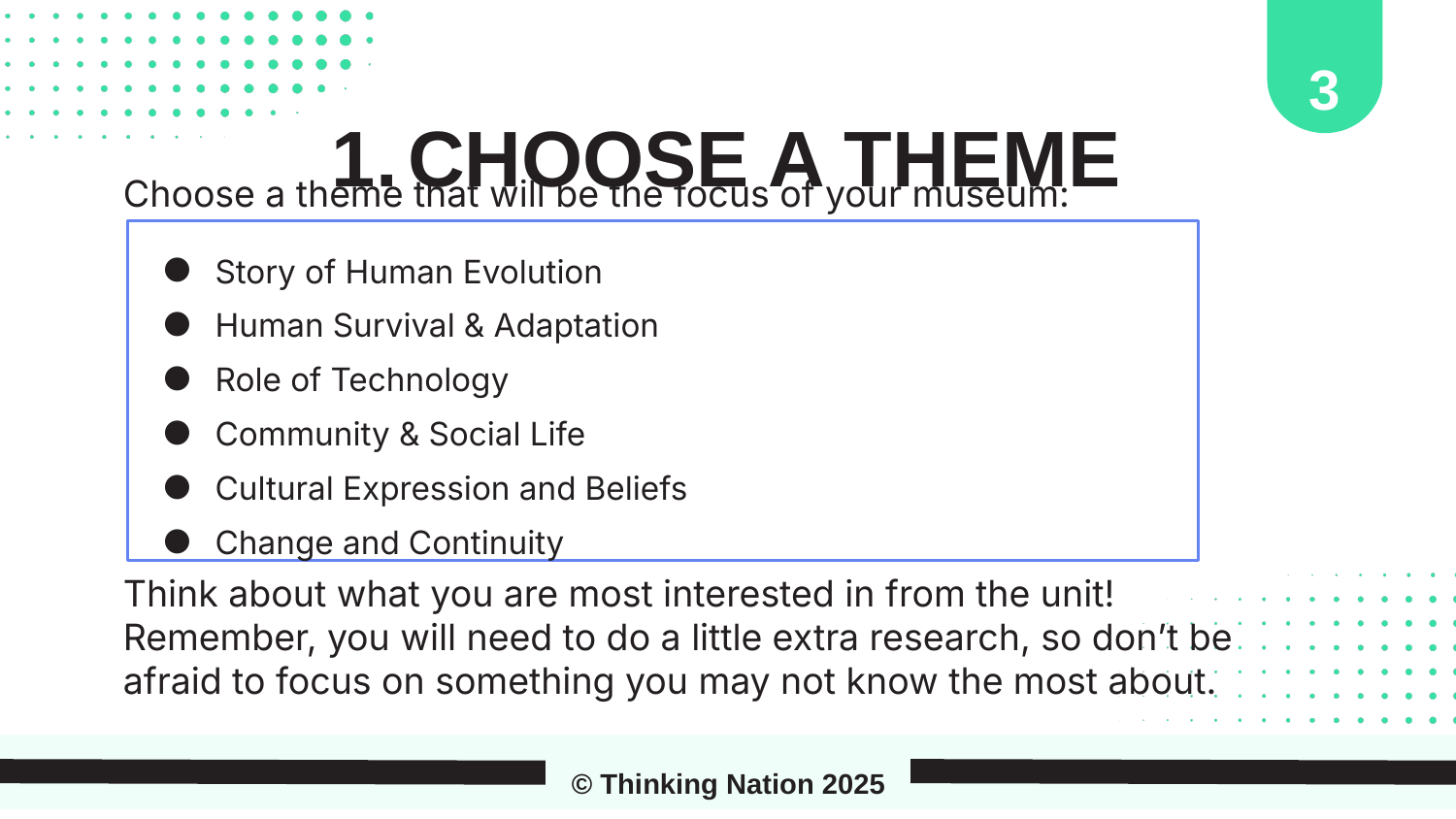

3
CHOOSE A THEME
Choose a theme that will be the focus of your museum:
Story of Human Evolution
Human Survival & Adaptation
Role of Technology
Community & Social Life
Cultural Expression and Beliefs
Change and Continuity
Think about what you are most interested in from the unit! Remember, you will need to do a little extra research, so don’t be afraid to focus on something you may not know the most about.

© Thinking Nation 2025